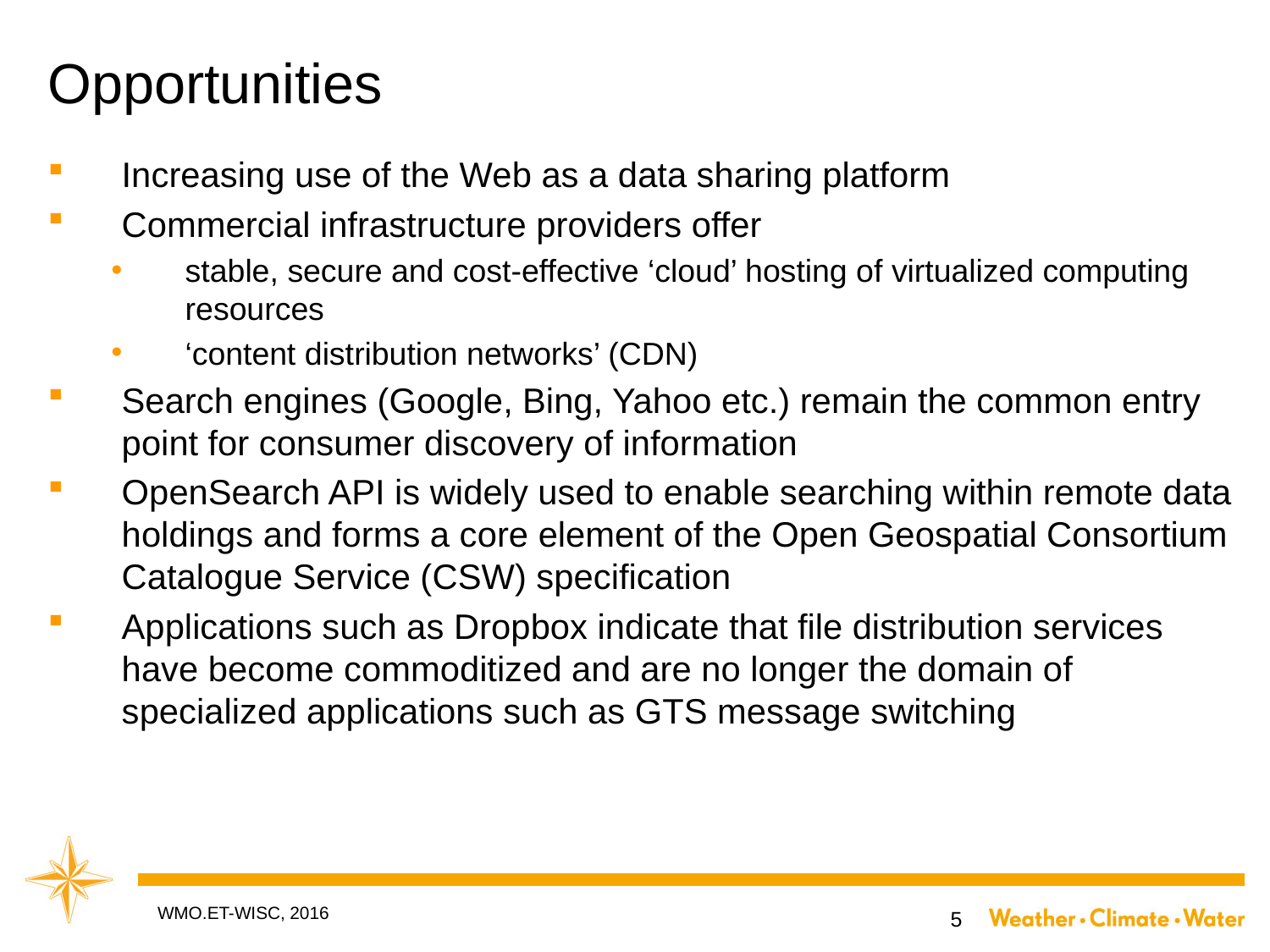

# Opportunities
Increasing use of the Web as a data sharing platform
Commercial infrastructure providers offer
stable, secure and cost-effective ‘cloud’ hosting of virtualized computing resources
‘content distribution networks’ (CDN)
Search engines (Google, Bing, Yahoo etc.) remain the common entry point for consumer discovery of information
OpenSearch API is widely used to enable searching within remote data holdings and forms a core element of the Open Geospatial Consortium Catalogue Service (CSW) specification
Applications such as Dropbox indicate that file distribution services have become commoditized and are no longer the domain of specialized applications such as GTS message switching
WMO.ET-WISC, 2016
5